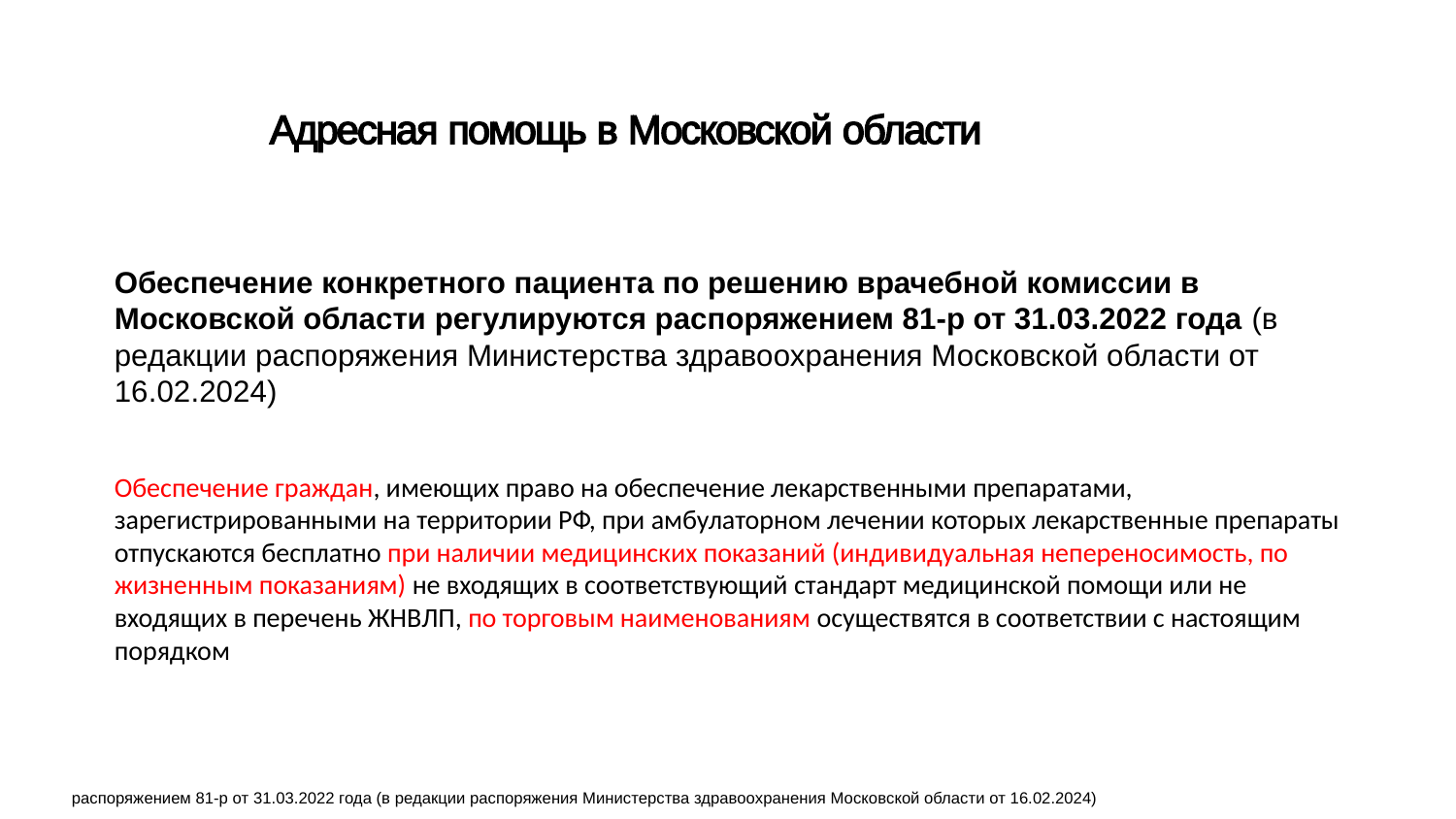

# Адресная помощь в Московской области
Обеспечение конкретного пациента по решению врачебной комиссии в Московской области регулируются распоряжением 81-р от 31.03.2022 года (в редакции распоряжения Министерства здравоохранения Московской области от 16.02.2024)

Обеспечение граждан, имеющих право на обеспечение лекарственными препаратами, зарегистрированными на территории РФ, при амбулаторном лечении которых лекарственные препараты отпускаются бесплатно при наличии медицинских показаний (индивидуальная непереносимость, по жизненным показаниям) не входящих в соответствующий стандарт медицинской помощи или не входящих в перечень ЖНВЛП, по торговым наименованиям осуществятся в соответствии с настоящим порядком

распоряжением 81-р от 31.03.2022 года (в редакции распоряжения Министерства здравоохранения Московской области от 16.02.2024)